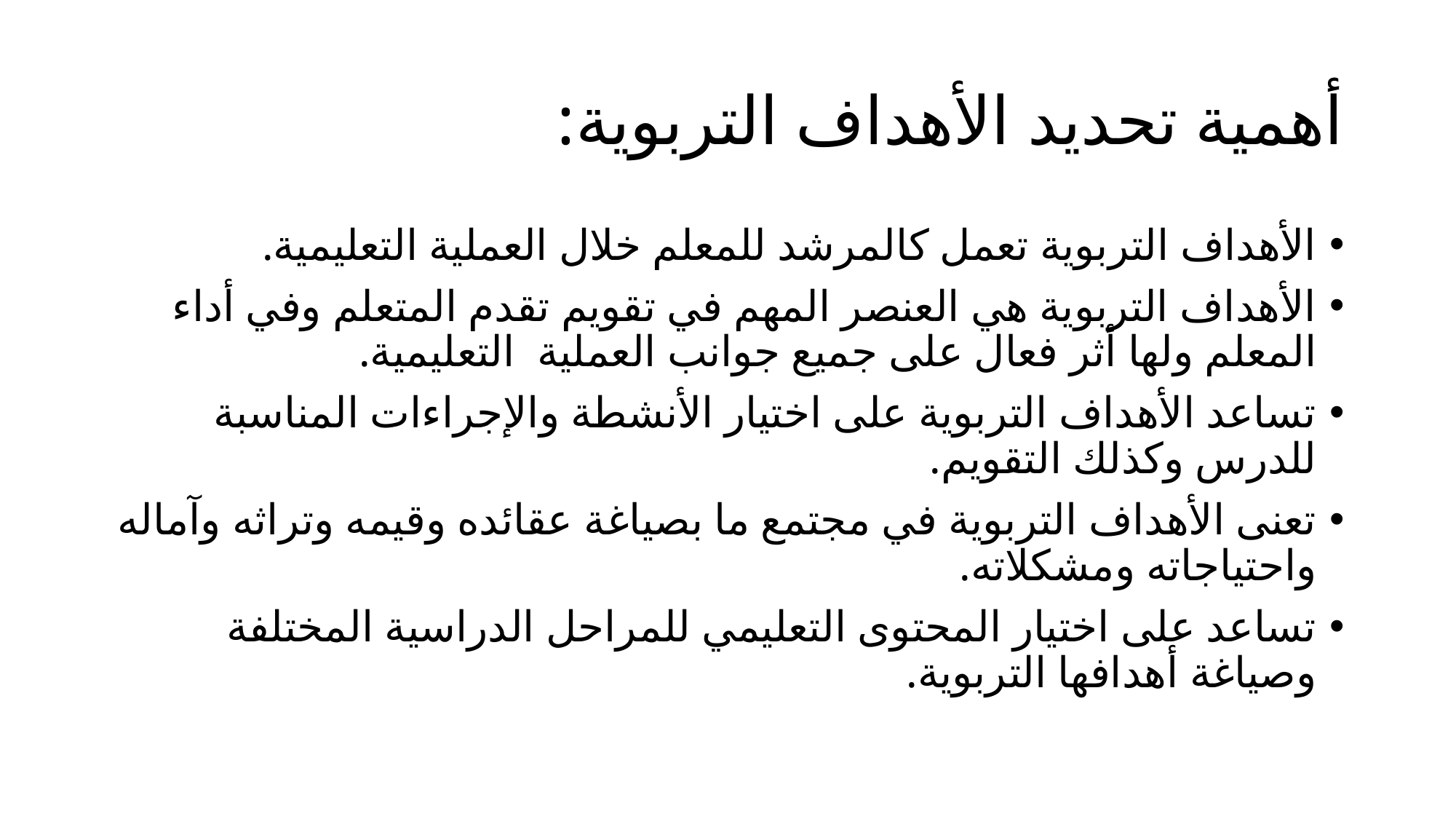

# أهمية تحديد الأهداف التربوية:
الأهداف التربوية تعمل كالمرشد للمعلم خلال العملية التعليمية.
الأهداف التربوية هي العنصر المهم في تقويم تقدم المتعلم وفي أداء المعلم ولها أثر فعال على جميع جوانب العملية  التعليمية.
تساعد الأهداف التربوية على اختيار الأنشطة والإجراءات المناسبة للدرس وكذلك التقويم.
تعنى الأهداف التربوية في مجتمع ما بصياغة عقائده وقيمه وتراثه وآماله واحتياجاته ومشكلاته.
تساعد على اختيار المحتوى التعليمي للمراحل الدراسية المختلفة وصياغة أهدافها التربوية.